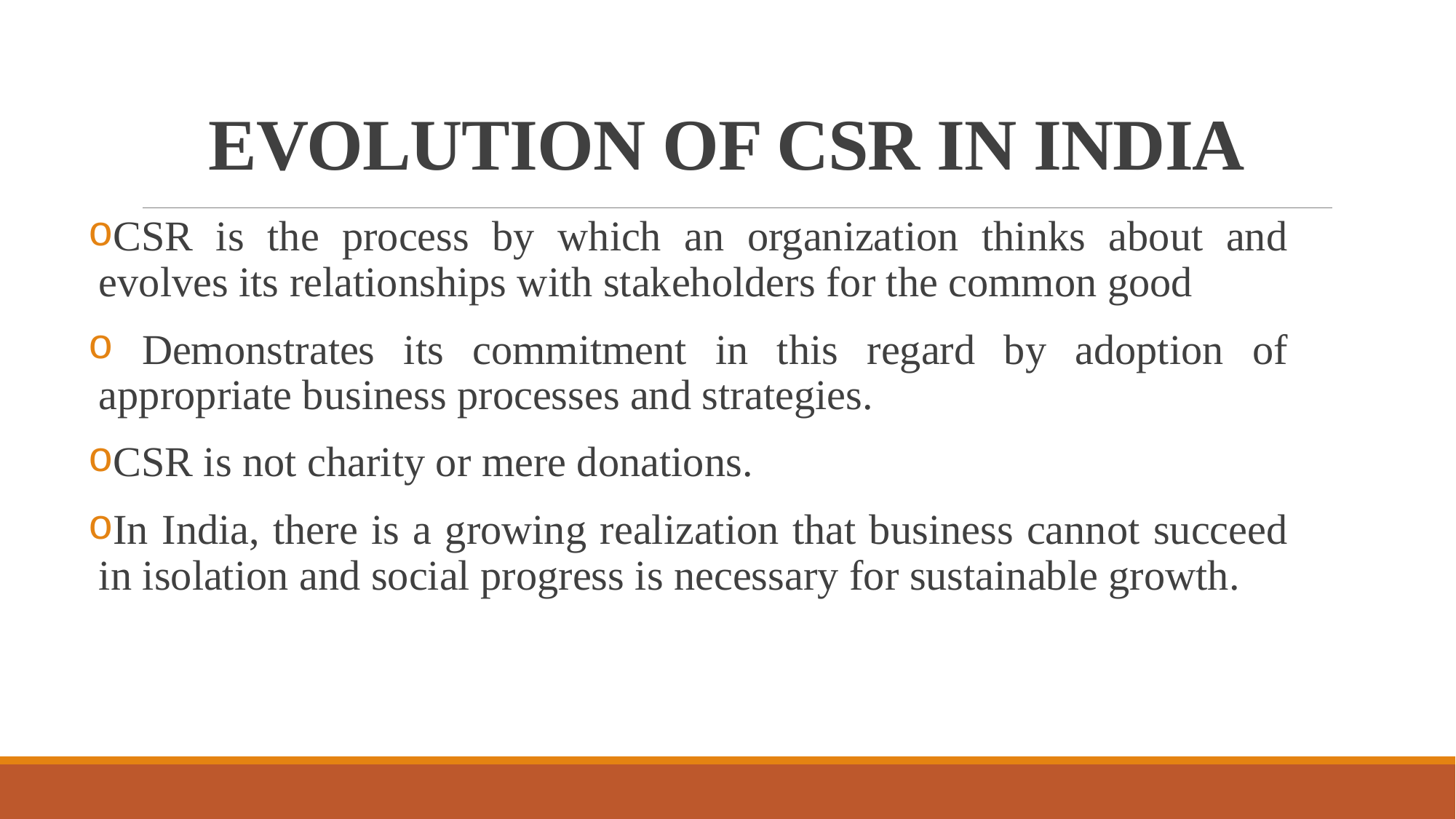

# EVOLUTION OF CSR IN INDIA
CSR is the process by which an organization thinks about and evolves its relationships with stakeholders for the common good
 Demonstrates its commitment in this regard by adoption of appropriate business processes and strategies.
CSR is not charity or mere donations.
In India, there is a growing realization that business cannot succeed in isolation and social progress is necessary for sustainable growth.